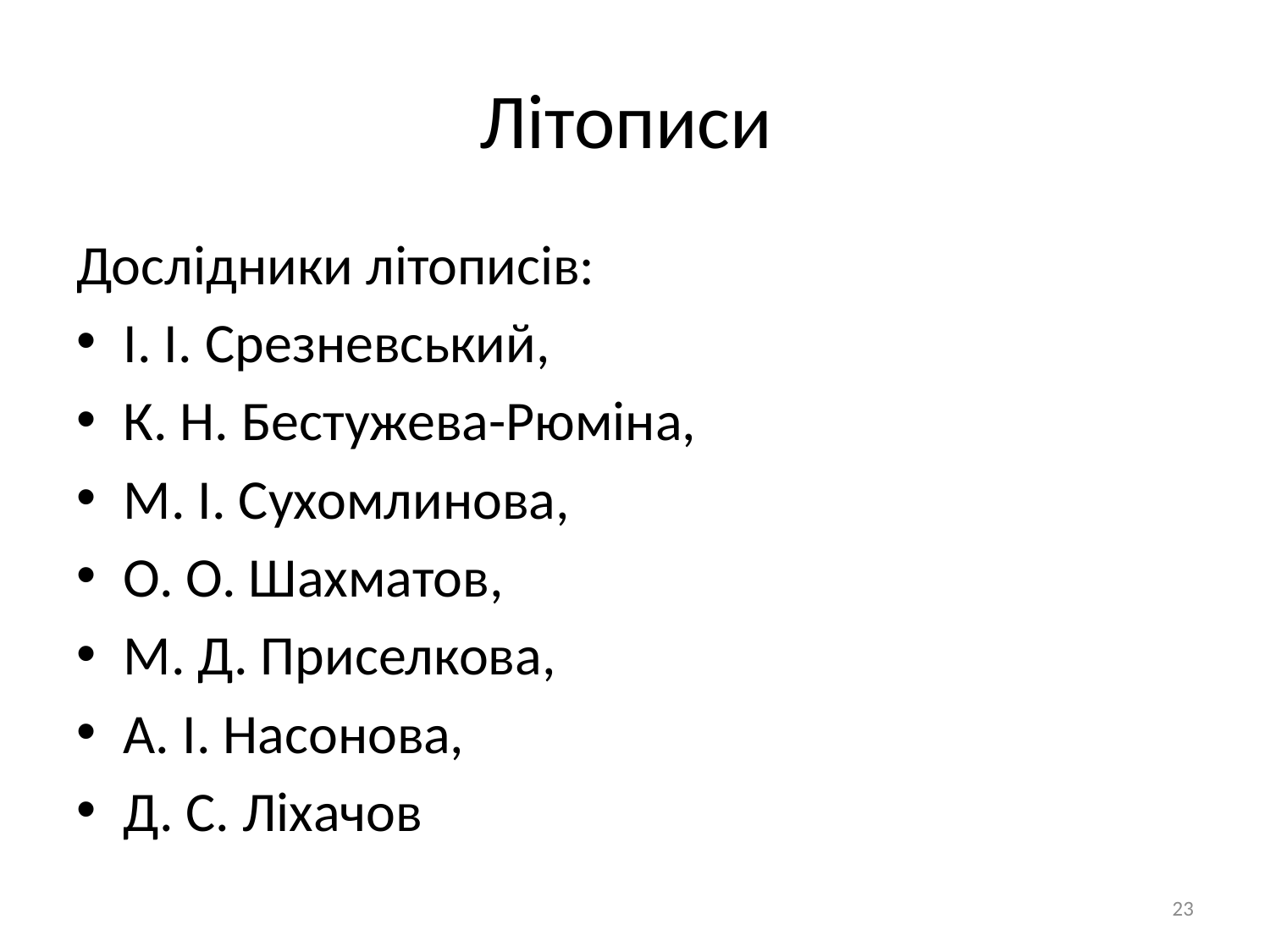

# Літописи
Дослідники літописів:
І. І. Срезневський,
К. Н. Бестужева-Рюміна,
М. І. Сухомлинова,
О. О. Шахматов,
М. Д. Приселкова,
А. І. Насонова,
Д. С. Ліхачов
23